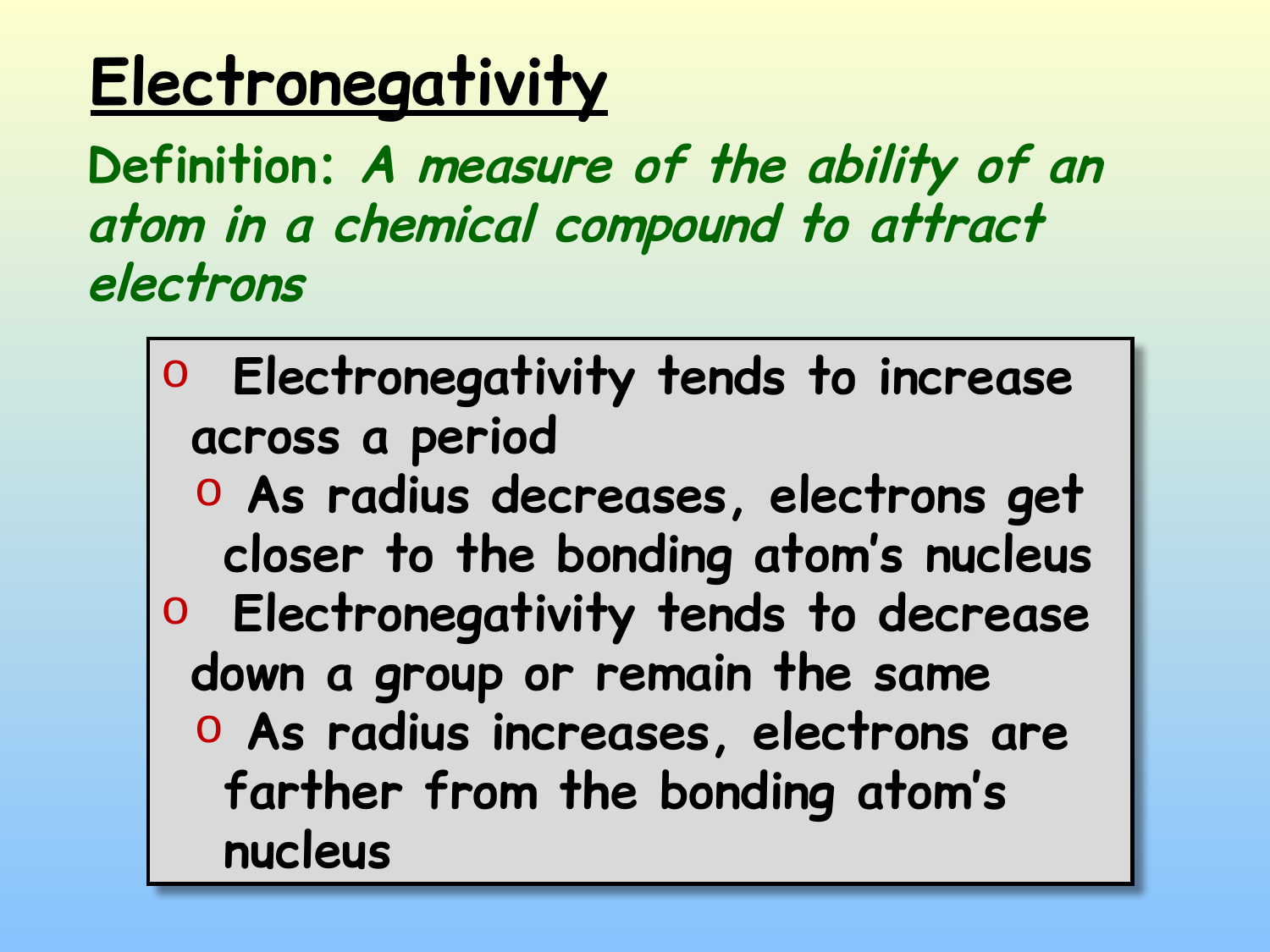

# Electronegativity
Definition: A measure of the ability of an atom in a chemical compound to attract electrons
  Electronegativity tends to increase across a period
 As radius decreases, electrons get closer to the bonding atom’s nucleus
  Electronegativity tends to decrease down a group or remain the same
 As radius increases, electrons are farther from the bonding atom’s nucleus